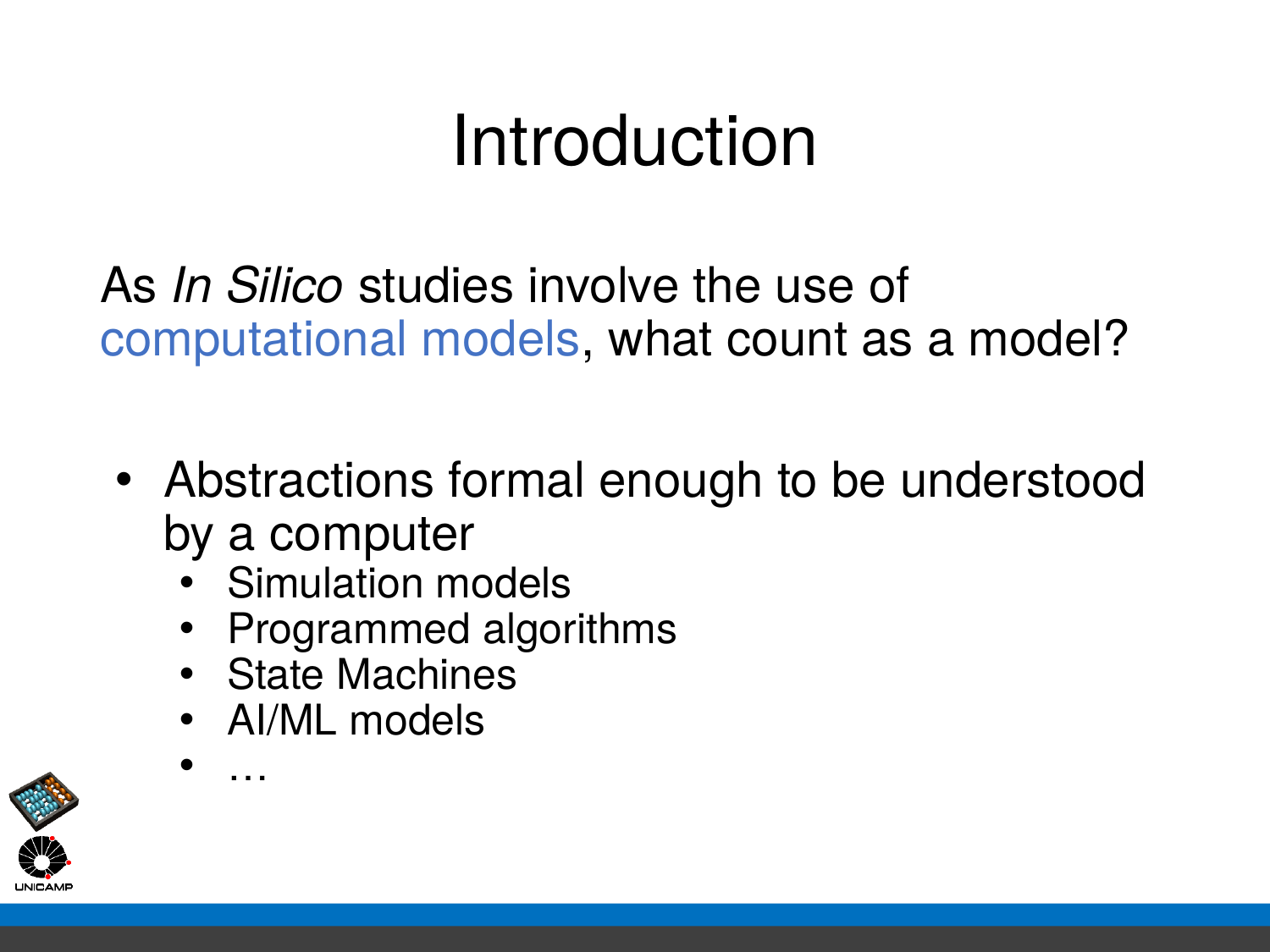

# Introduction
As In Silico studies involve the use of computational models, what count as a model?

Abstractions formal enough to be understood by a computer
Simulation models
Programmed algorithms
State Machines
AI/ML models
…